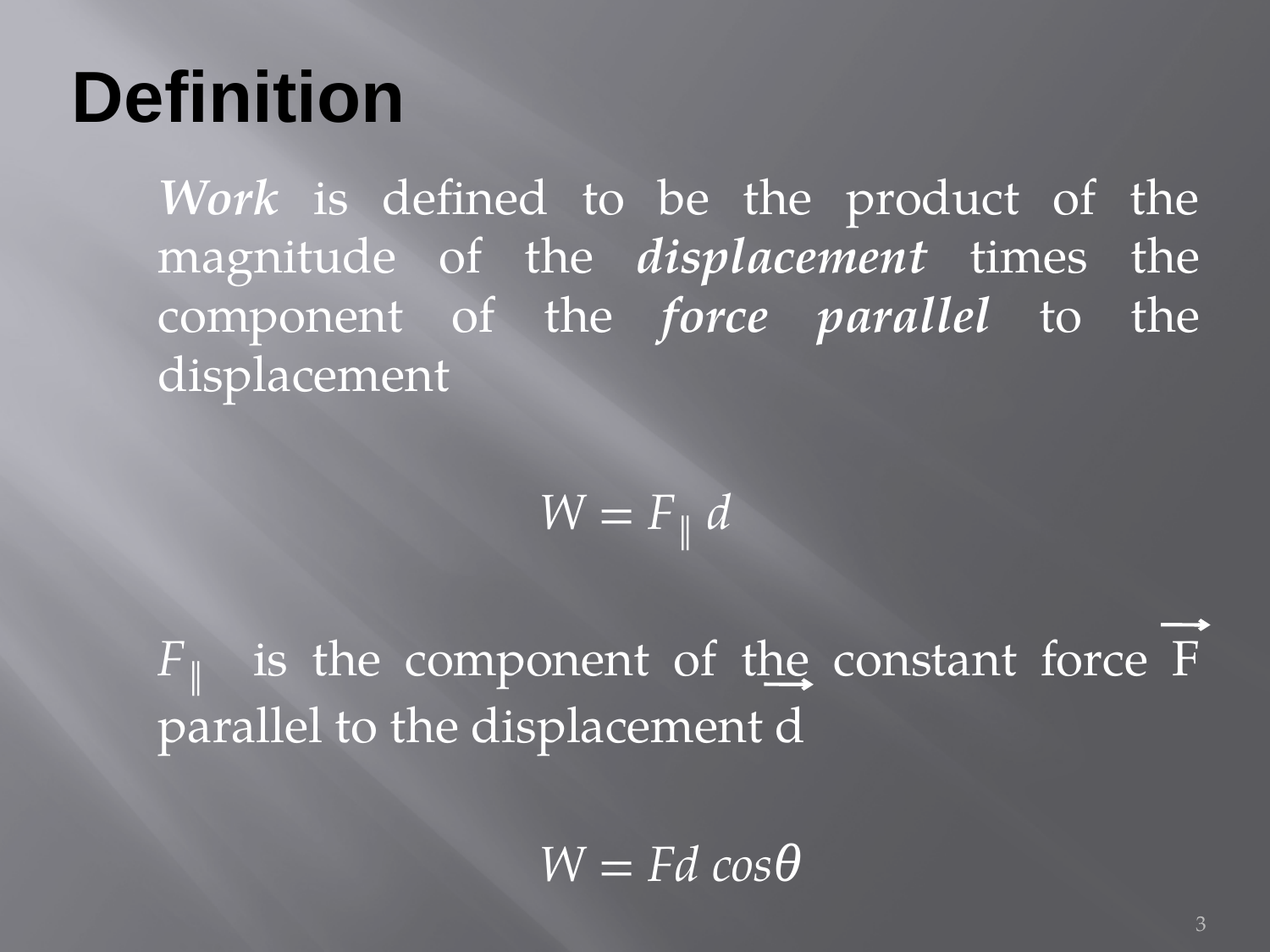

# Definition
	Work is defined to be the product of the magnitude of the displacement times the component of the force parallel to the displacement

				W = F║ d

	F║  is the component of the constant force F parallel to the displacement d

				W = Fd cosθ

3